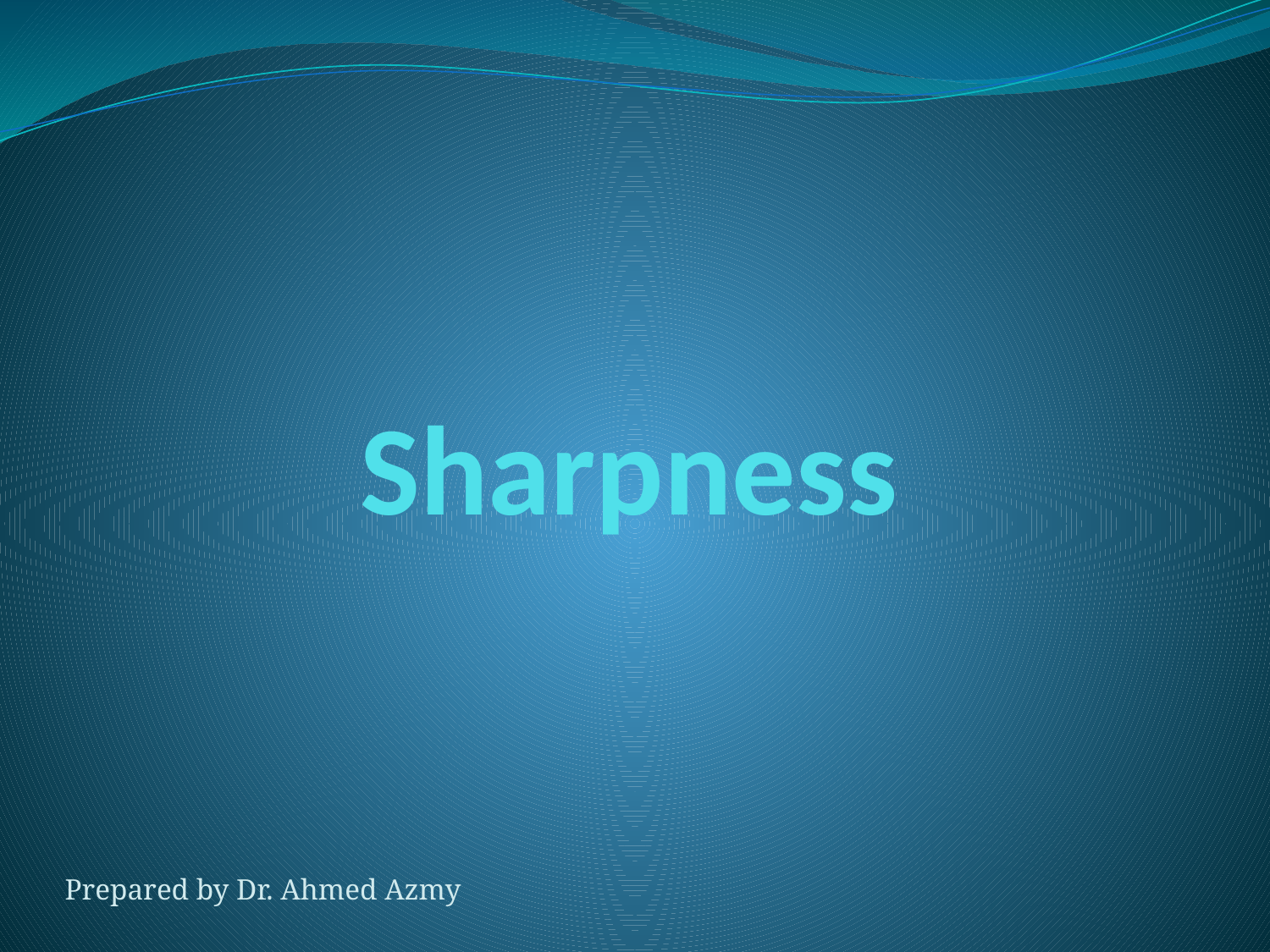

# Sharpness
Prepared by Dr. Ahmed Azmy